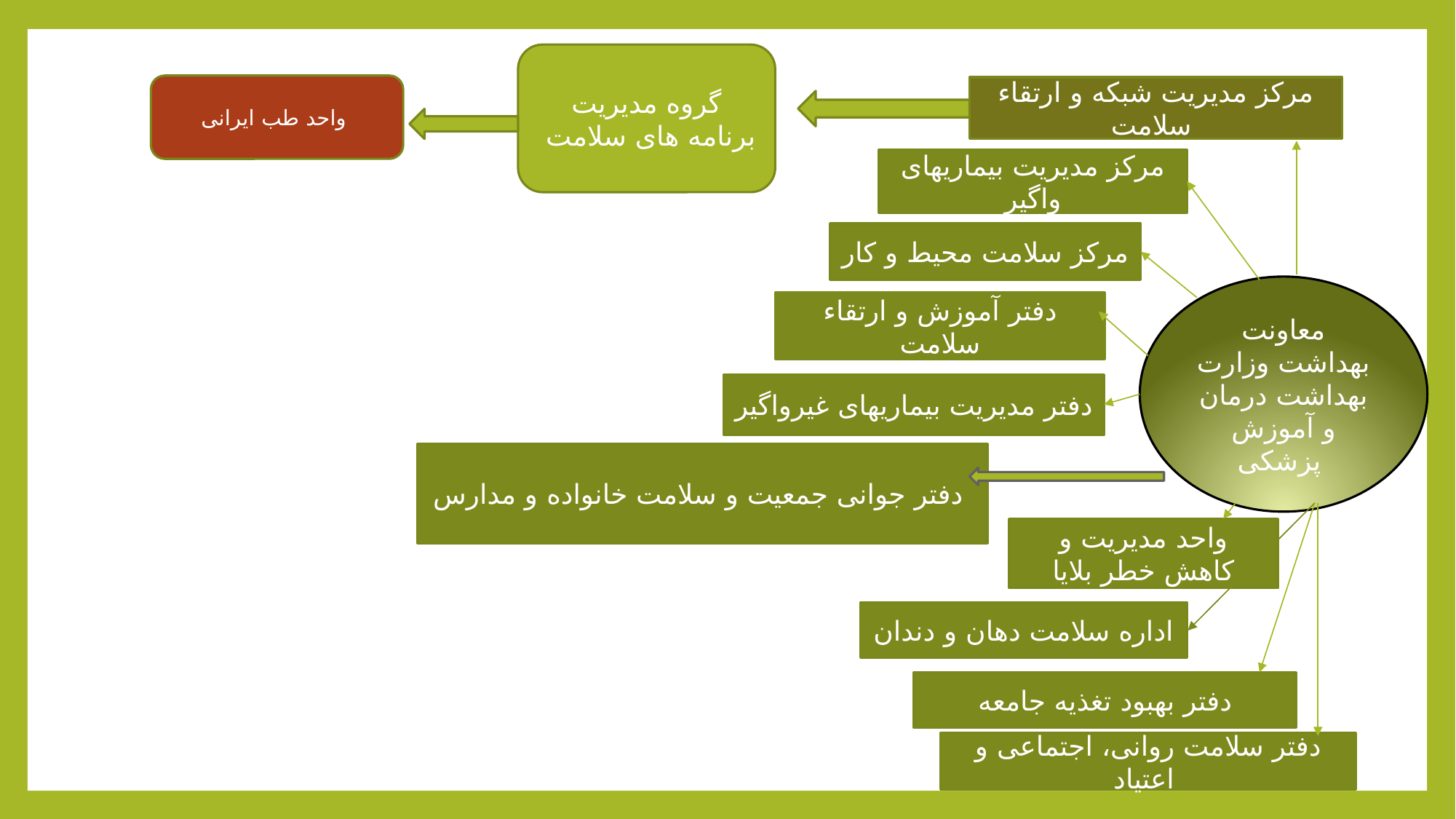

گروه مدیریت
 برنامه های سلامت
واحد طب ایرانی
مرکز مدیریت شبکه و ارتقاء سلامت

مرکز مدیریت بیماریهای واگیر
مرکز سلامت محیط و کار
معاونت بهداشت وزارت بهداشت درمان و آموزش پزشکی
دفتر آموزش و ارتقاء سلامت
دفتر مدیریت بیماریهای غیرواگیر
دفتر جوانی جمعیت و سلامت خانواده و مدارس

واحد مدیریت و کاهش خطر بلایا
اداره سلامت دهان و دندان
دفتر بهبود تغذیه جامعه
دفتر سلامت روانی، اجتماعی و اعتیاد